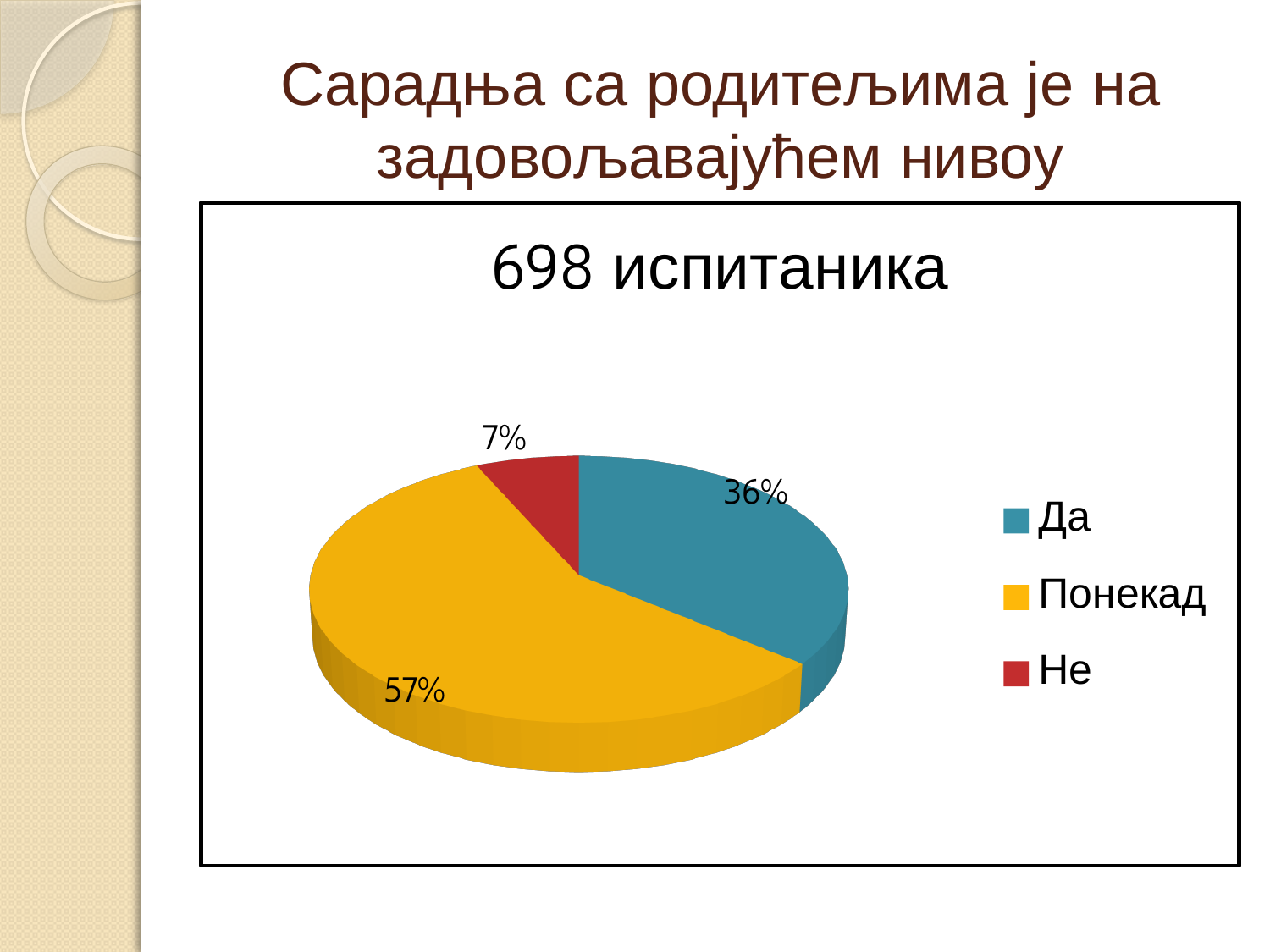

# Сарадња са родитељима је на задовољавајућем нивоу

[unsupported chart]